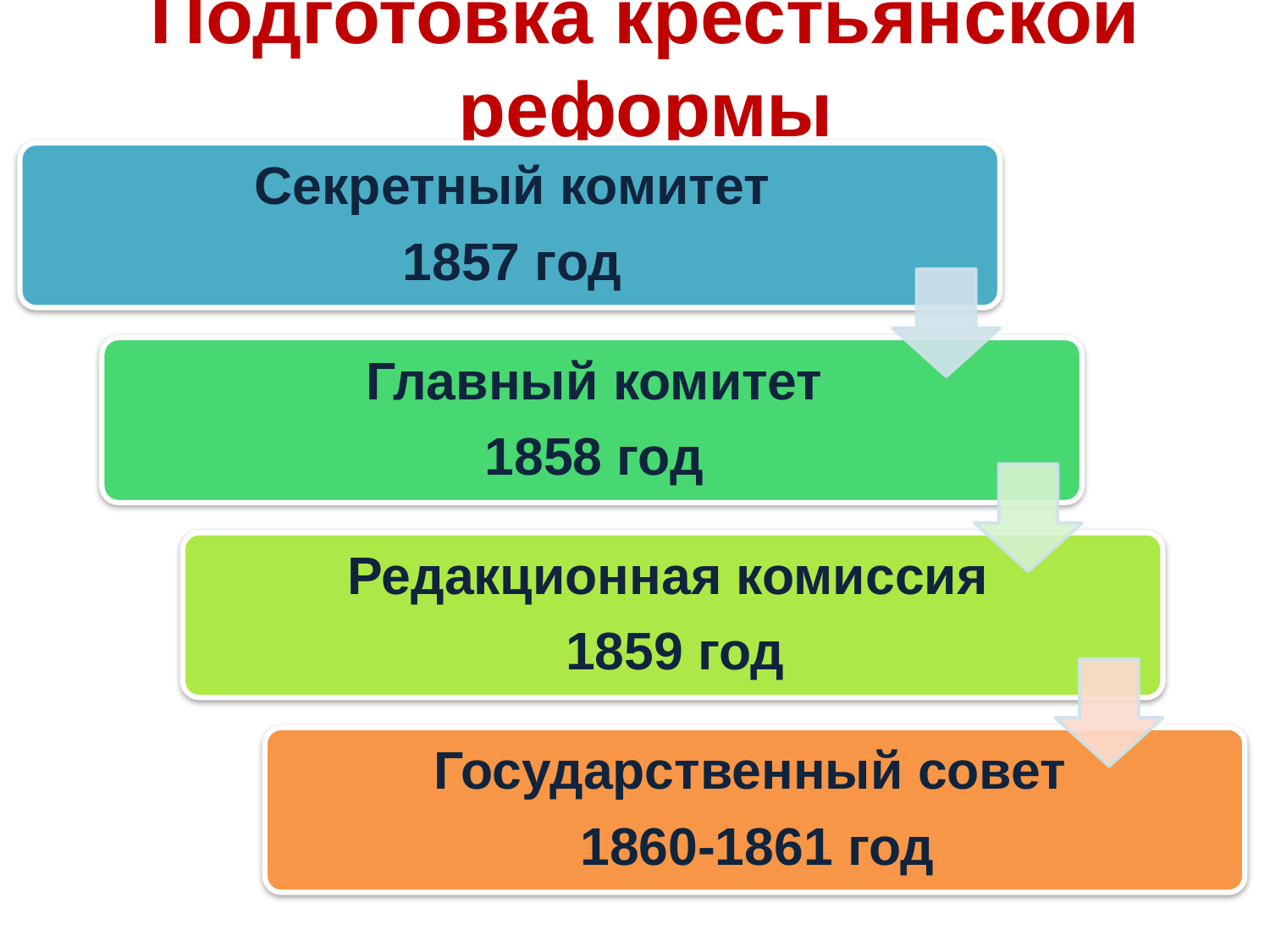

# Подготовка крестьянской реформы
Секретный комитет
1857 год
Главный комитет
1858 год
Редакционная комиссия
1859 год
Государственный совет
1860-1861 год